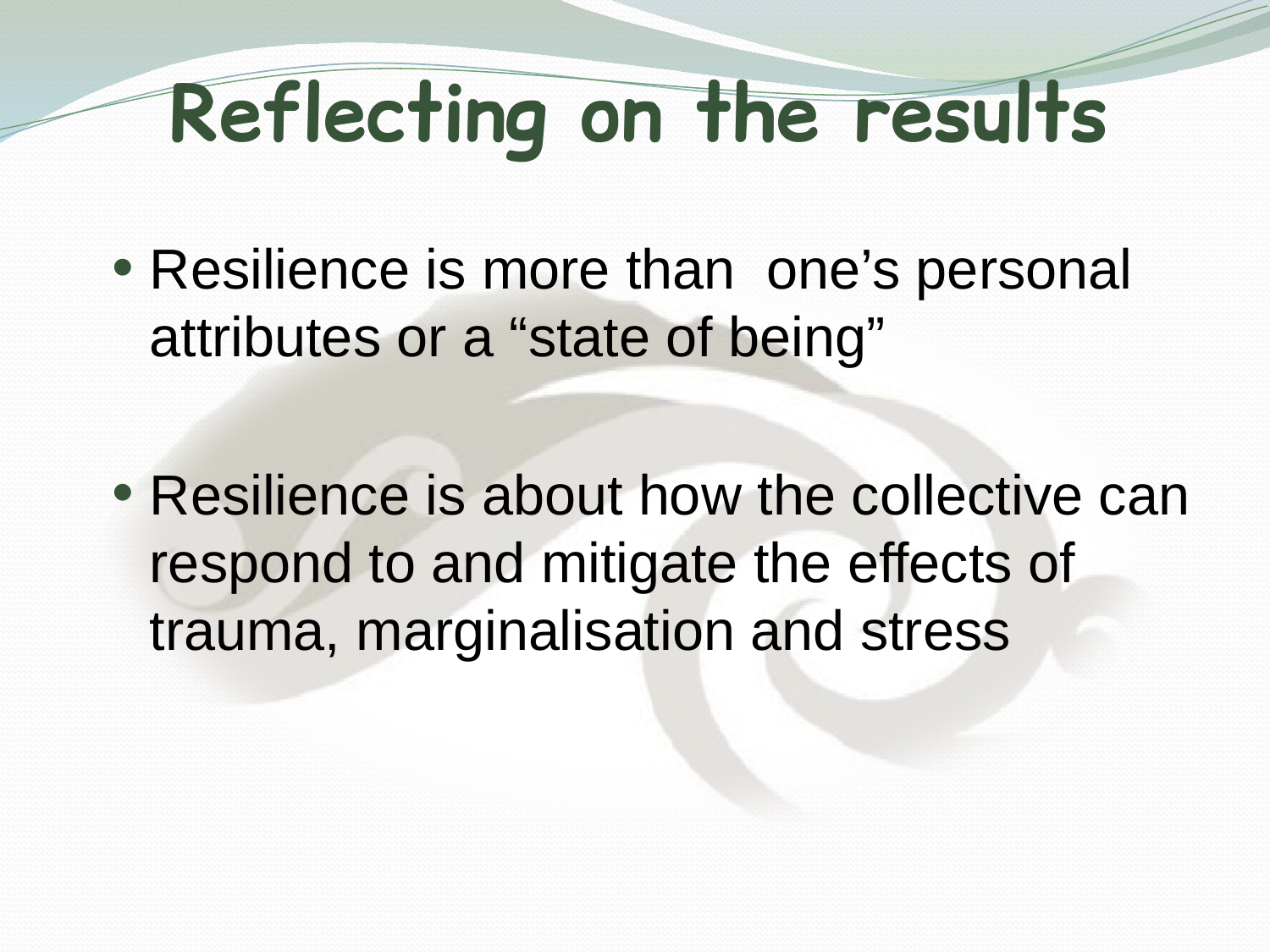

# Reflecting on the results
Resilience is more than  one’s personal attributes or a “state of being”

Resilience is about how the collective can respond to and mitigate the effects of trauma, marginalisation and stress